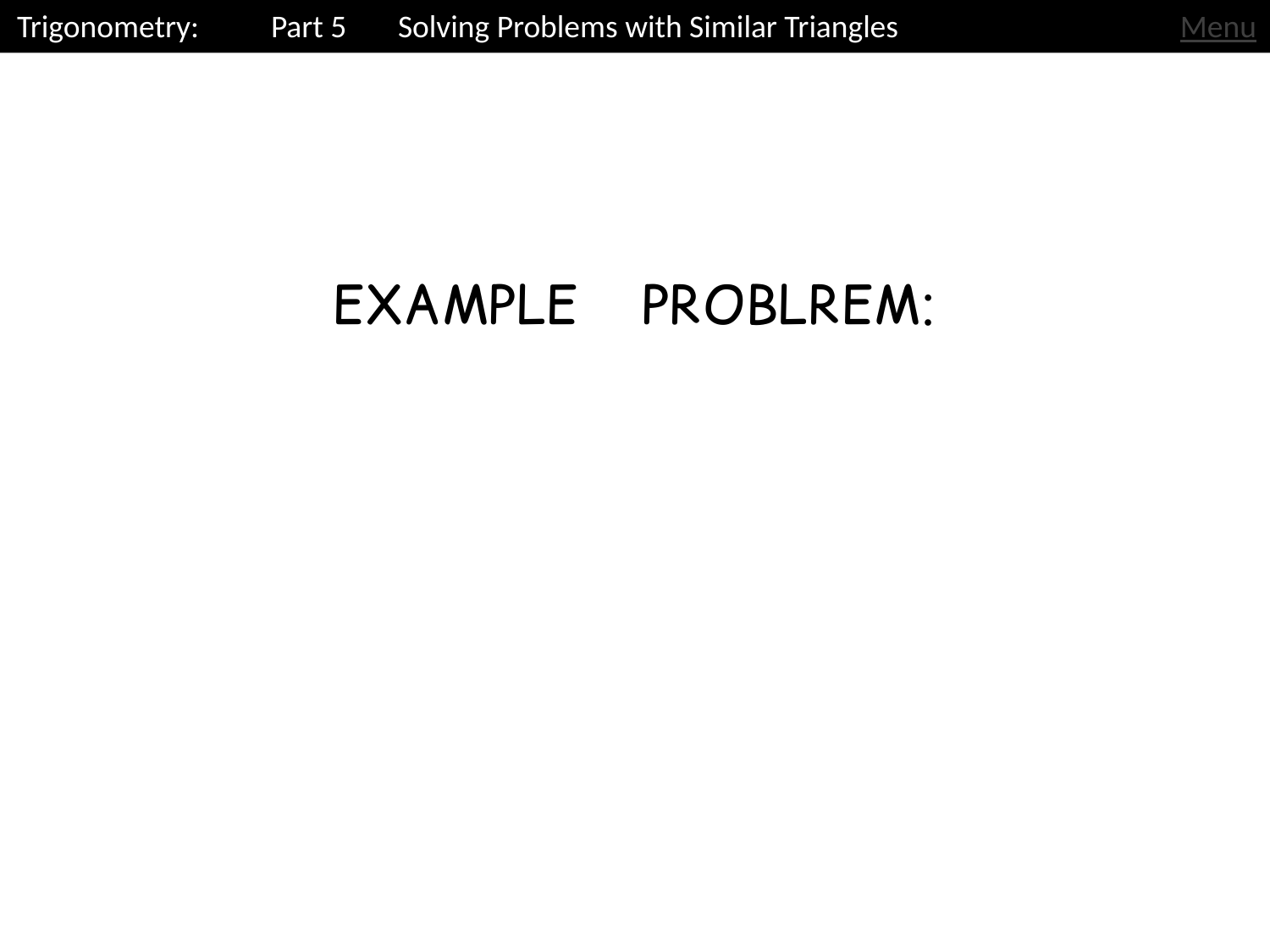

Trigonometry:  	Part 5	Solving Problems with Similar Triangles

Menu
EXAMPLE    PROBLREM: